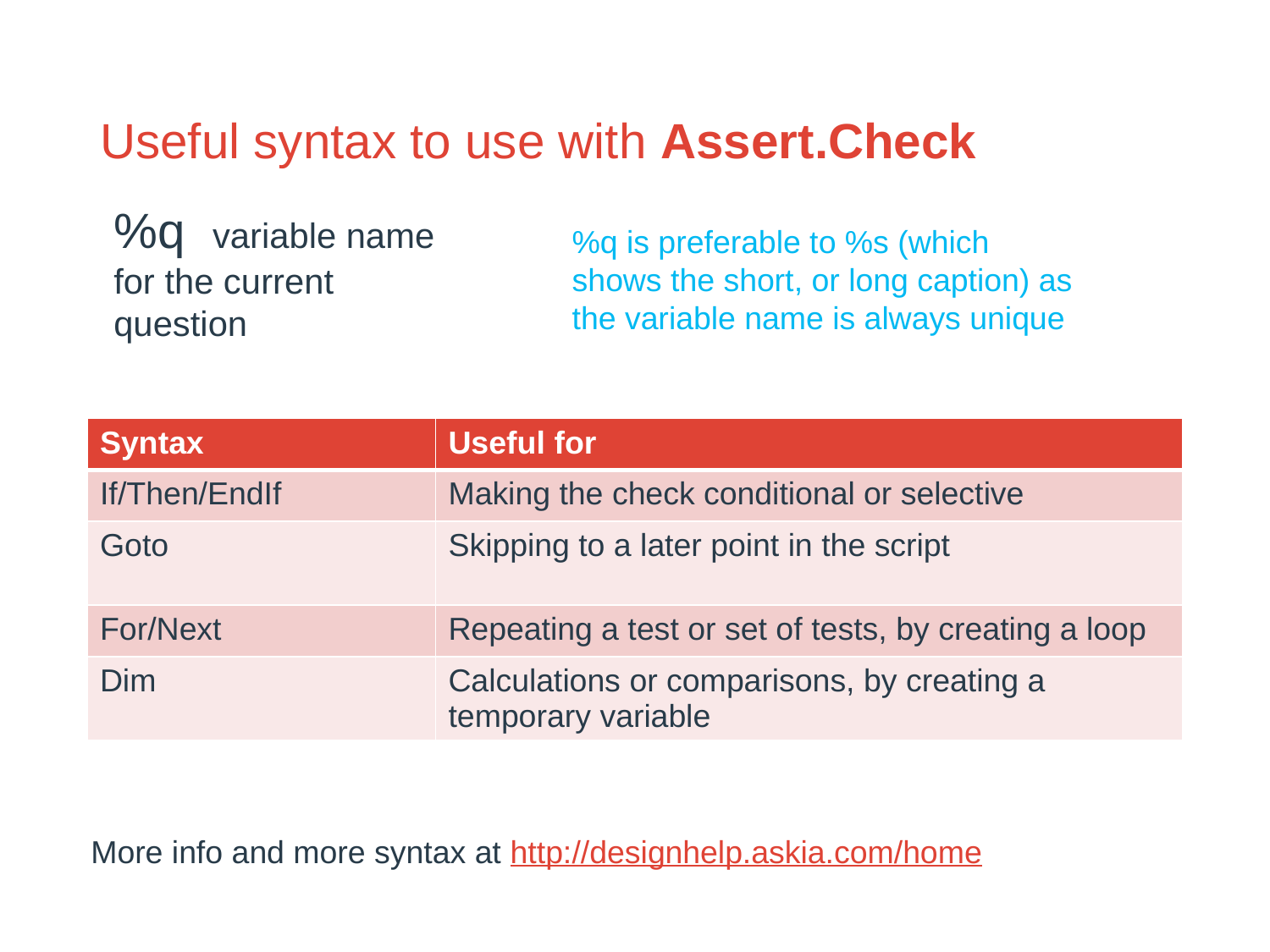

# Useful syntax to use with Assert.Check
%q  variable name for the current question
%q is preferable to %s (which shows the short, or long caption) as the variable name is always unique
| Syntax | Useful for |
| --- | --- |
| If/Then/EndIf | Making the check conditional or selective |
| Goto | Skipping to a later point in the script |
| For/Next | Repeating a test or set of tests, by creating a loop |
| Dim | Calculations or comparisons, by creating a temporary variable |
More info and more syntax at http://designhelp.askia.com/home